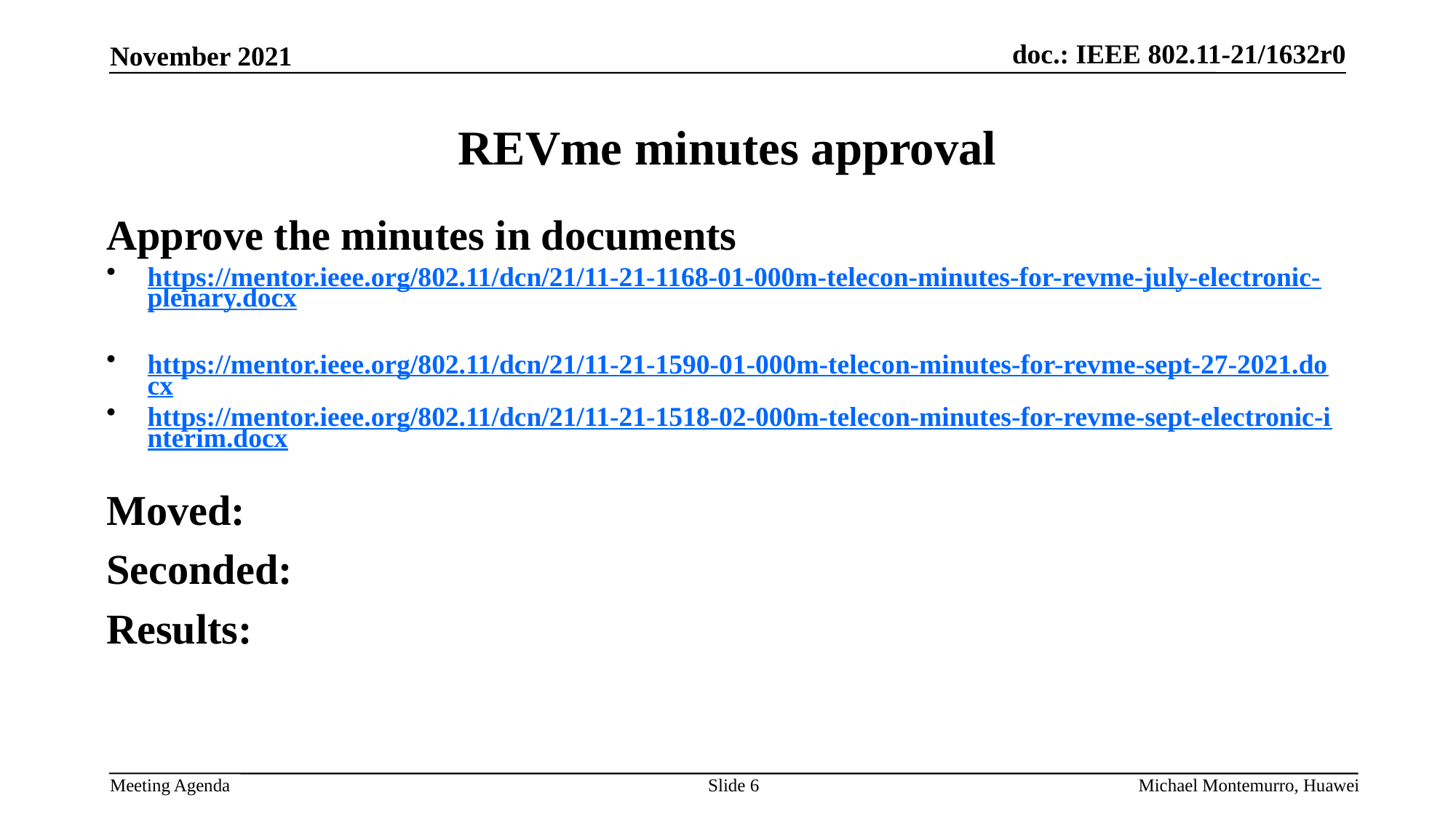

# REVme minutes approval
Approve the minutes in documents
https://mentor.ieee.org/802.11/dcn/21/11-21-1168-01-000m-telecon-minutes-for-revme-july-electronic-plenary.docx
https://mentor.ieee.org/802.11/dcn/21/11-21-1590-01-000m-telecon-minutes-for-revme-sept-27-2021.docx
https://mentor.ieee.org/802.11/dcn/21/11-21-1518-02-000m-telecon-minutes-for-revme-sept-electronic-interim.docx

Moved:
Seconded:
Results:

Slide 6
Michael Montemurro, Huawei